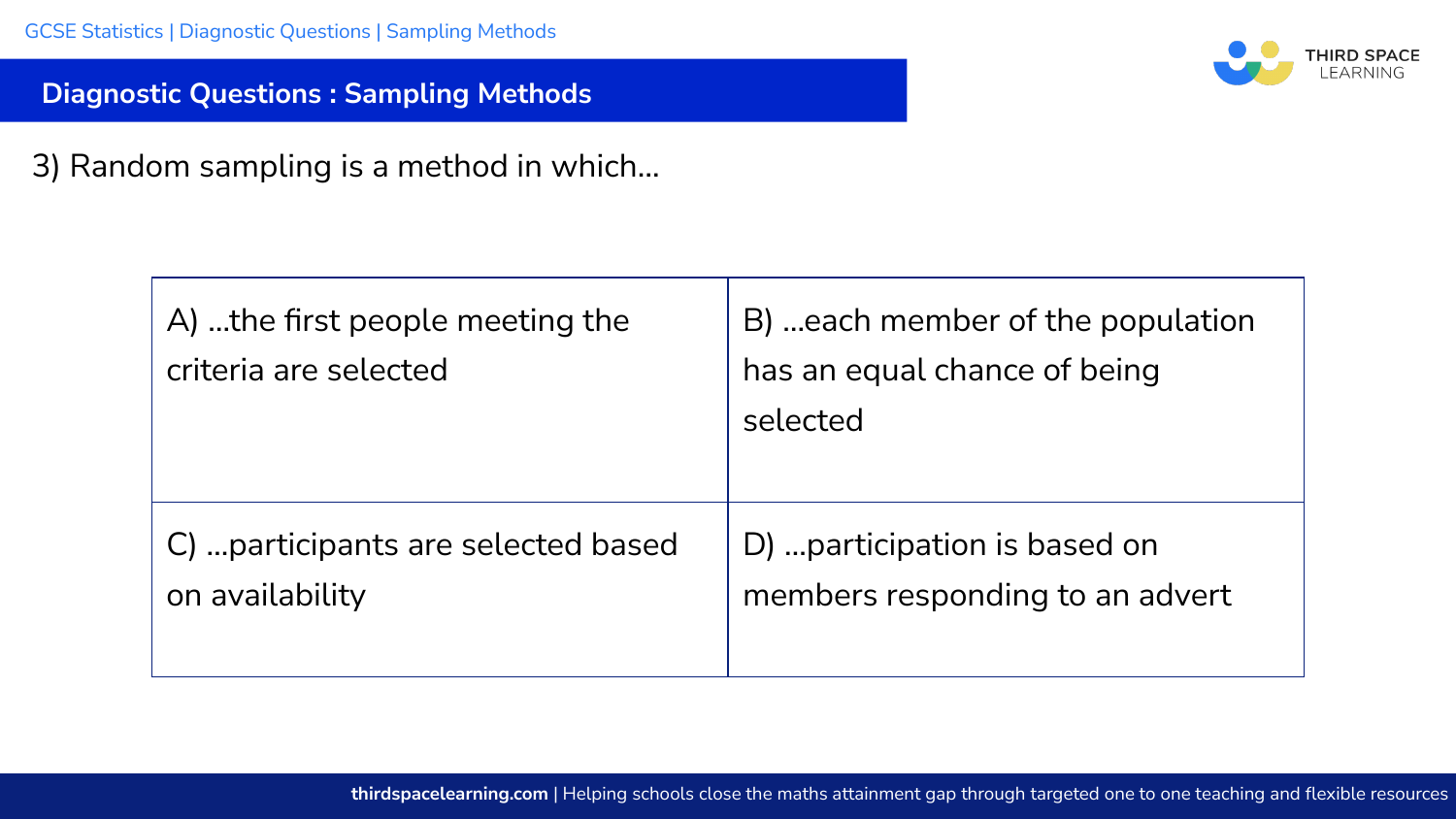

Diagnostic Questions : Sampling Methods
| 3) Random sampling is a method in which… |
| --- |
| A) …the first people meeting the criteria are selected | B) …each member of the population has an equal chance of being selected |
| --- | --- |
| C) …participants are selected based on availability | D) …participation is based on members responding to an advert |